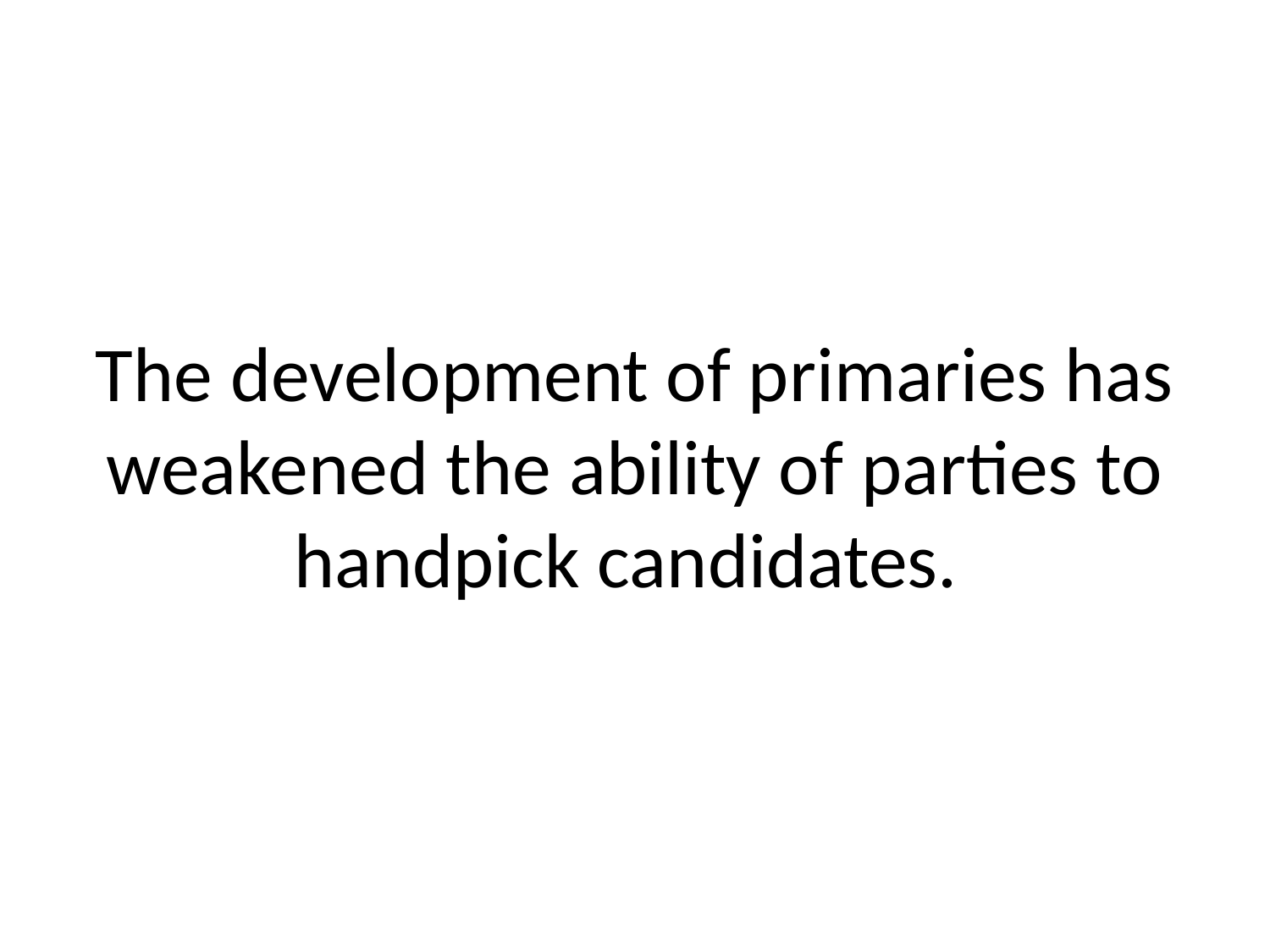

# The development of primaries has weakened the ability of parties to handpick candidates.